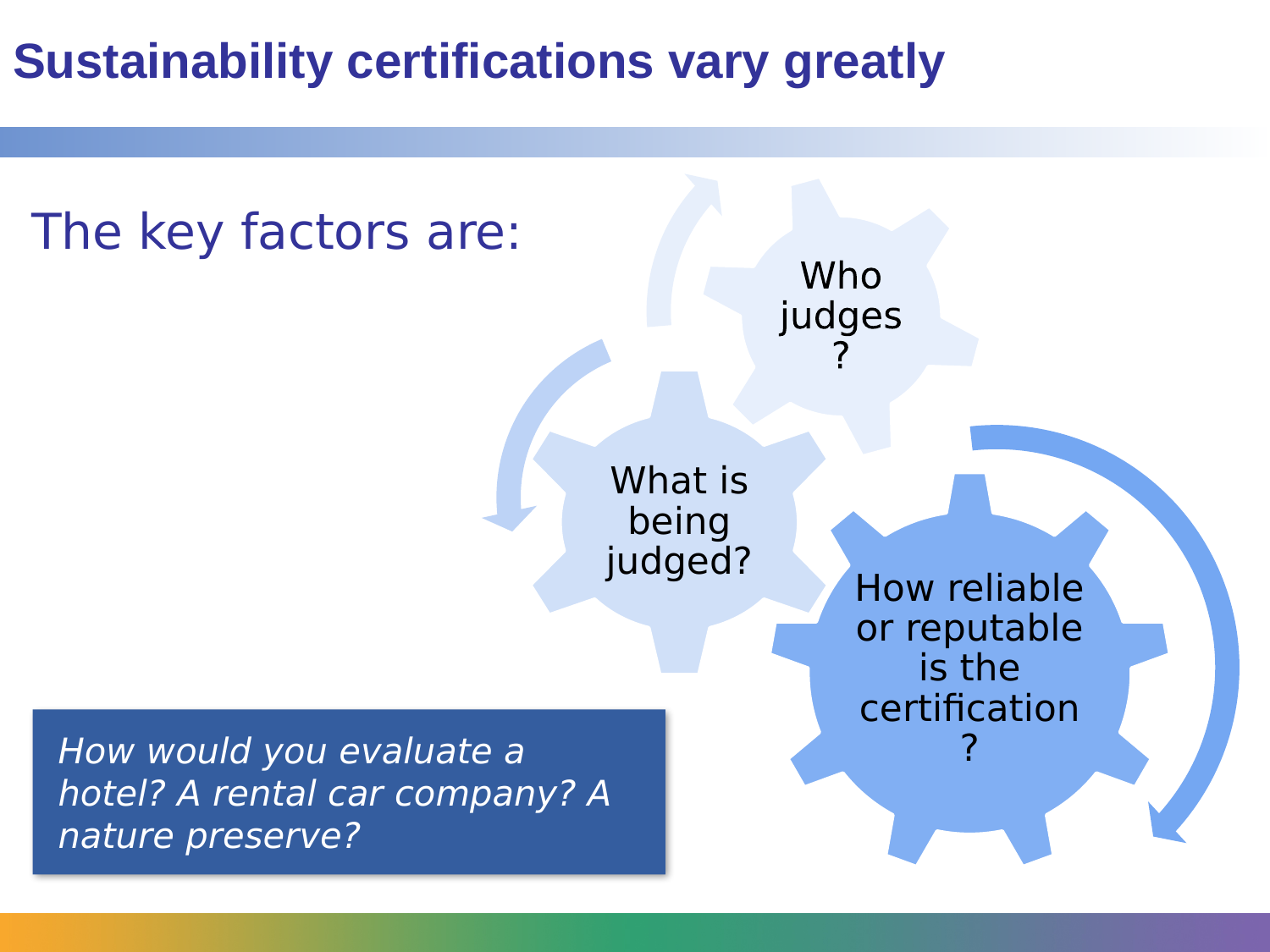

Sustainability certifications vary greatly
How reliable or reputable is the certification?
What is being judged?
Who judges?
The key factors are:

How would you evaluate a hotel? A rental car company? A nature preserve?